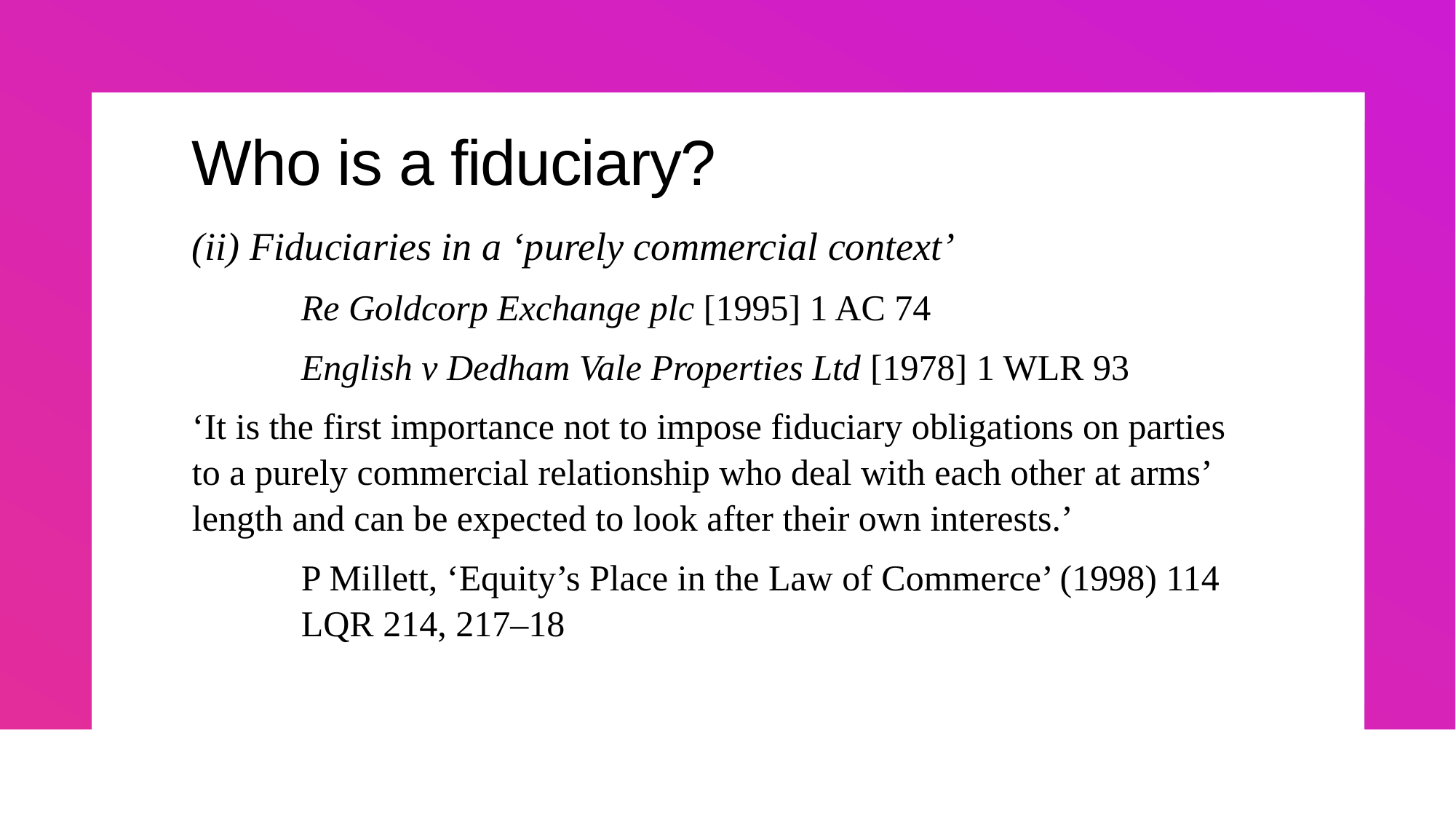

# Who is a fiduciary?
(ii) Fiduciaries in a ‘purely commercial context’
	Re Goldcorp Exchange plc [1995] 1 AC 74
	English v Dedham Vale Properties Ltd [1978] 1 WLR 93
‘It is the first importance not to impose fiduciary obligations on parties to a purely commercial relationship who deal with each other at arms’ length and can be expected to look after their own interests.’
	P Millett, ‘Equity’s Place in the Law of Commerce’ (1998) 114 	LQR 214, 217–18